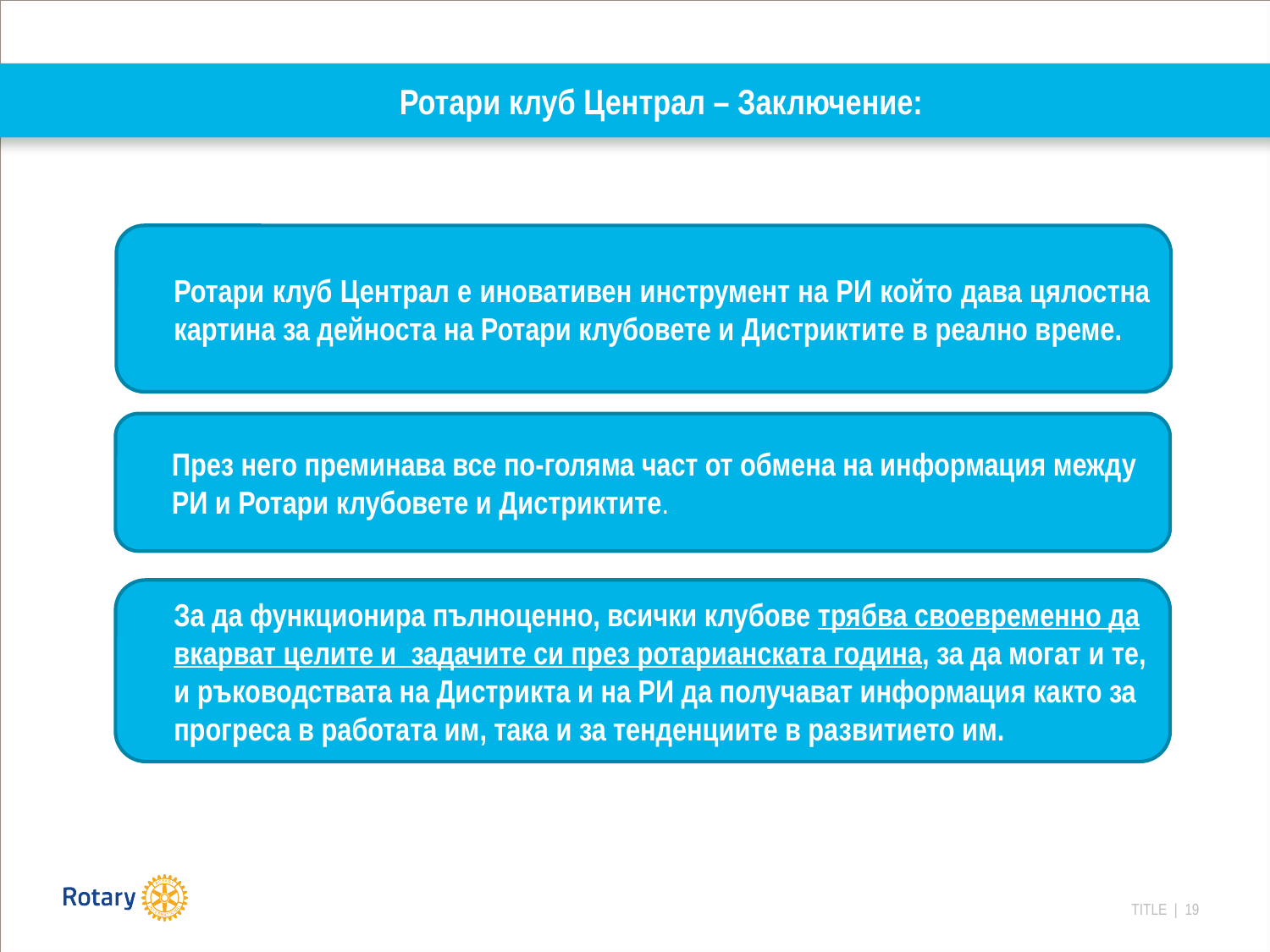

# Ротари клуб Централ – Заключение:

Ротари клуб Централ е иновативен инструмент на РИ който дава цялостна картина за дейноста на Ротари клубовете и Дистриктите в реално време.

През него преминава все по-голяма част от обмена на информация между РИ и Ротари клубовете и Дистриктите.

За да функционира пълноценно, всички клубове трябва своевременно да вкарват целите и  задачите си през ротарианската година, за да могат и те, и ръководствата на Дистрикта и на РИ да получават информация както за прогреса в работата им, така и за тенденциите в развитието им.